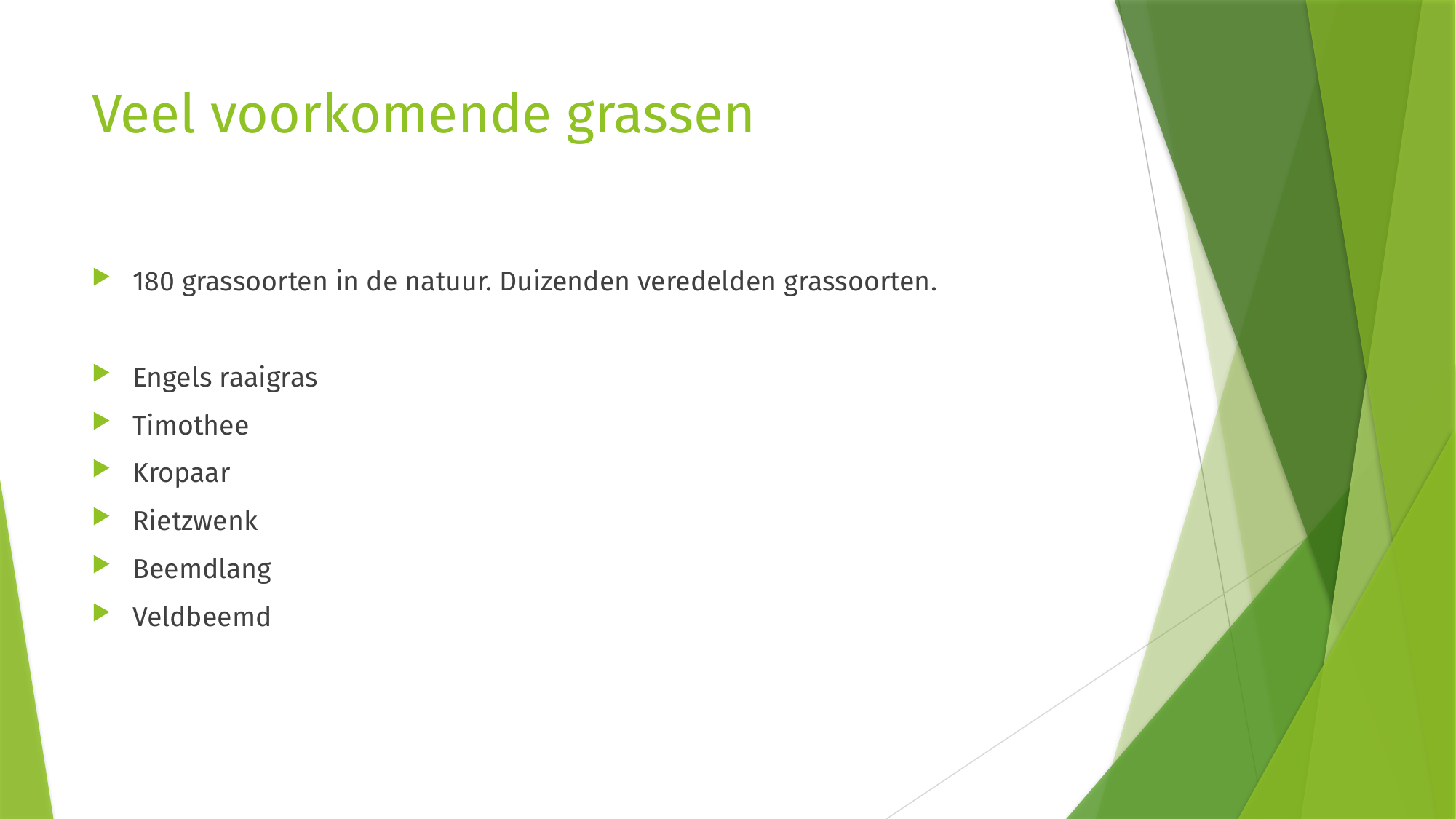

# Veel voorkomende grassen
180 grassoorten in de natuur. Duizenden veredelden grassoorten.

Engels raaigras
Timothee
Kropaar
Rietzwenk
Beemdlang
Veldbeemd